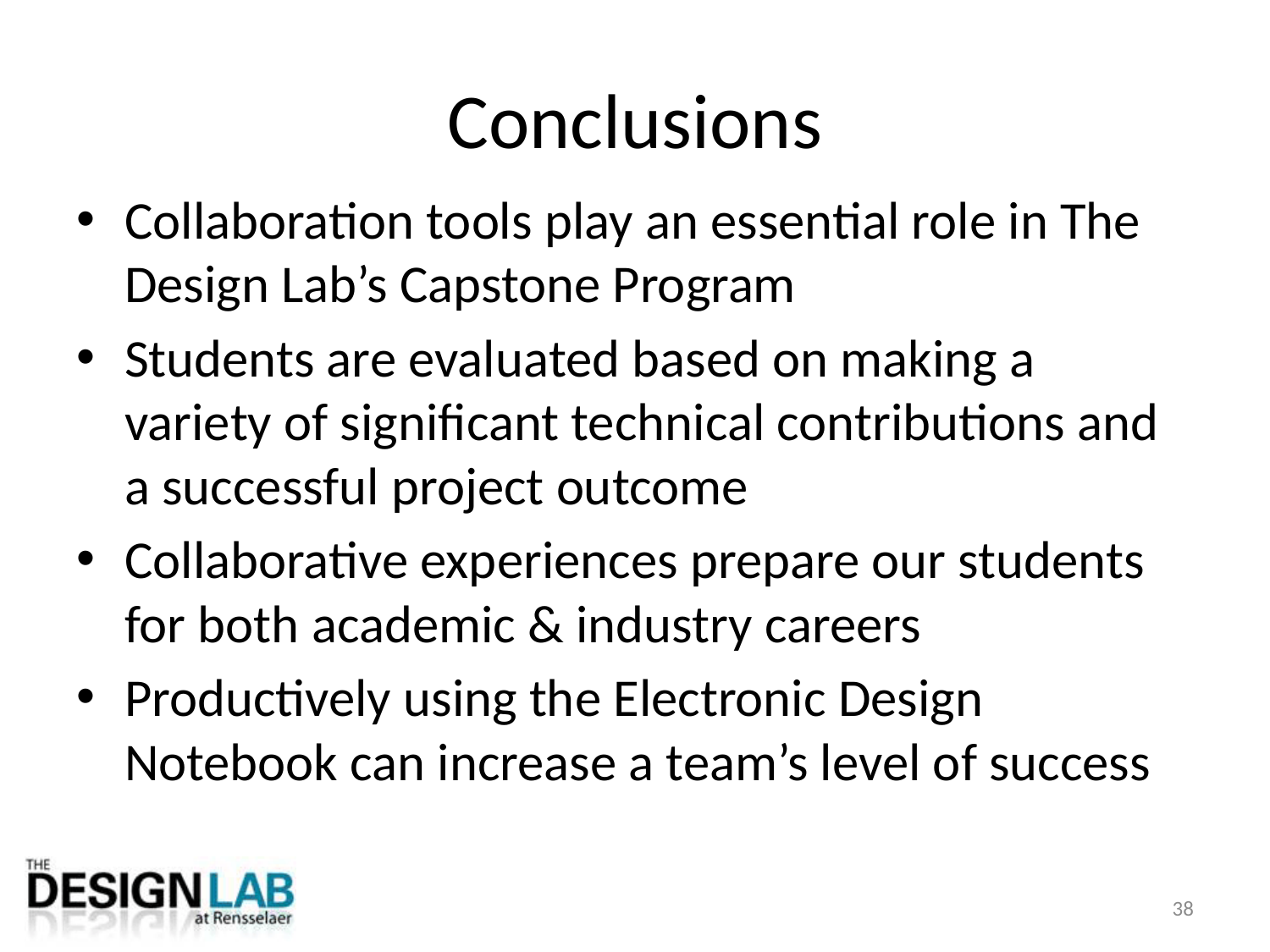

# Conclusions
Collaboration tools play an essential role in The Design Lab’s Capstone Program
Students are evaluated based on making a variety of significant technical contributions and a successful project outcome
Collaborative experiences prepare our students for both academic & industry careers
Productively using the Electronic Design Notebook can increase a team’s level of success
38